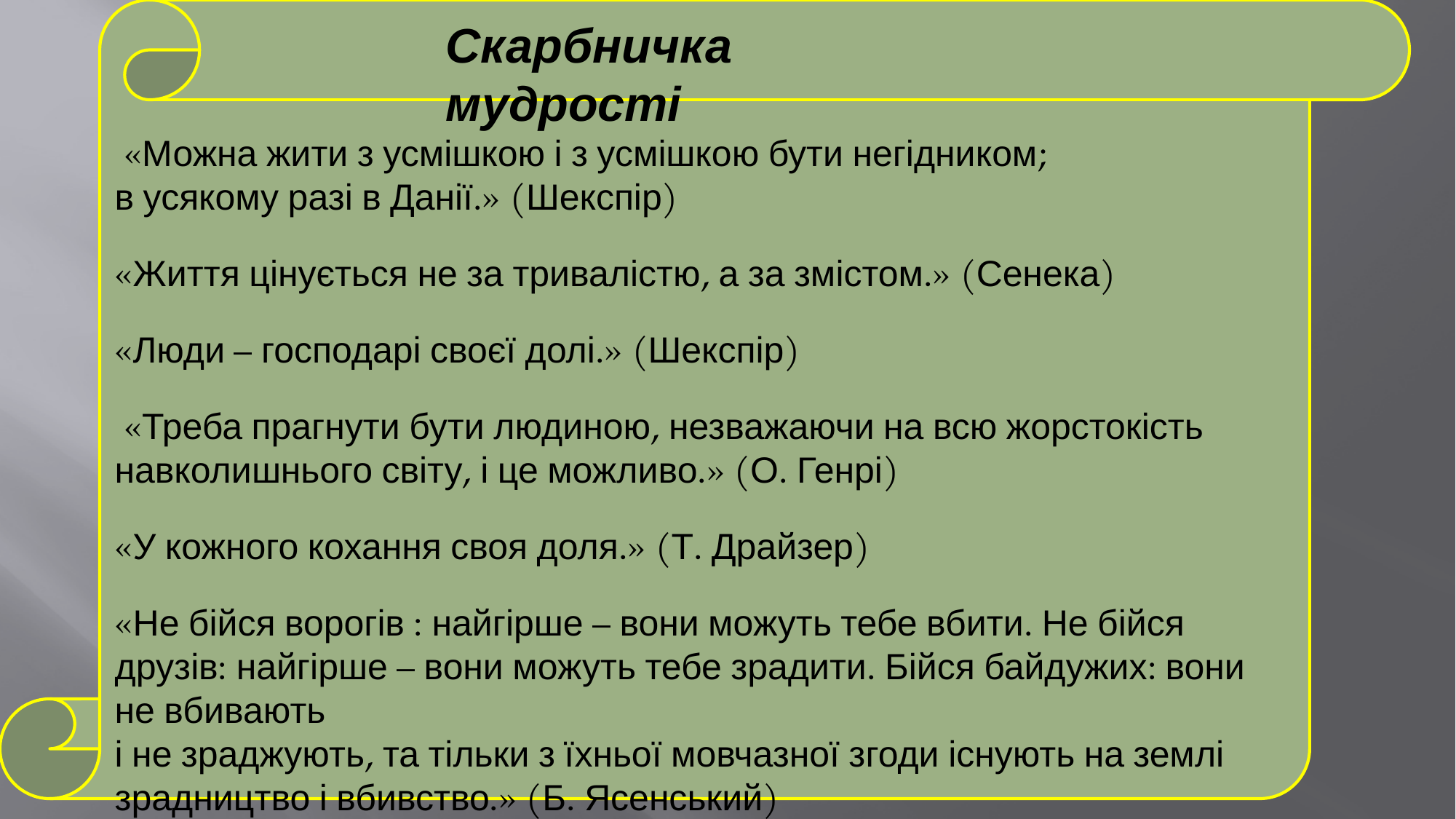

Скарбничка мудрості

 «Можна жити з усмішкою і з усмішкою бути негідником;
в усякому разі в Данії.» (Шекспір)

«Життя цінується не за тривалістю, а за змістом.» (Сенека)

«Люди – господарі своєї долі.» (Шекспір)

 «Треба прагнути бути людиною, незважаючи на всю жорстокість навколишнього світу, і це можливо.» (О. Генрі)

«У кожного кохання своя доля.» (Т. Драйзер)

«Не бійся ворогів : найгірше – вони можуть тебе вбити. Не бійся друзів: найгірше – вони можуть тебе зрадити. Бійся байдужих: вони не вбивають
і не зраджують, та тільки з їхньої мовчазної згоди існують на землі зрадництво і вбивство.» (Б. Ясенський)